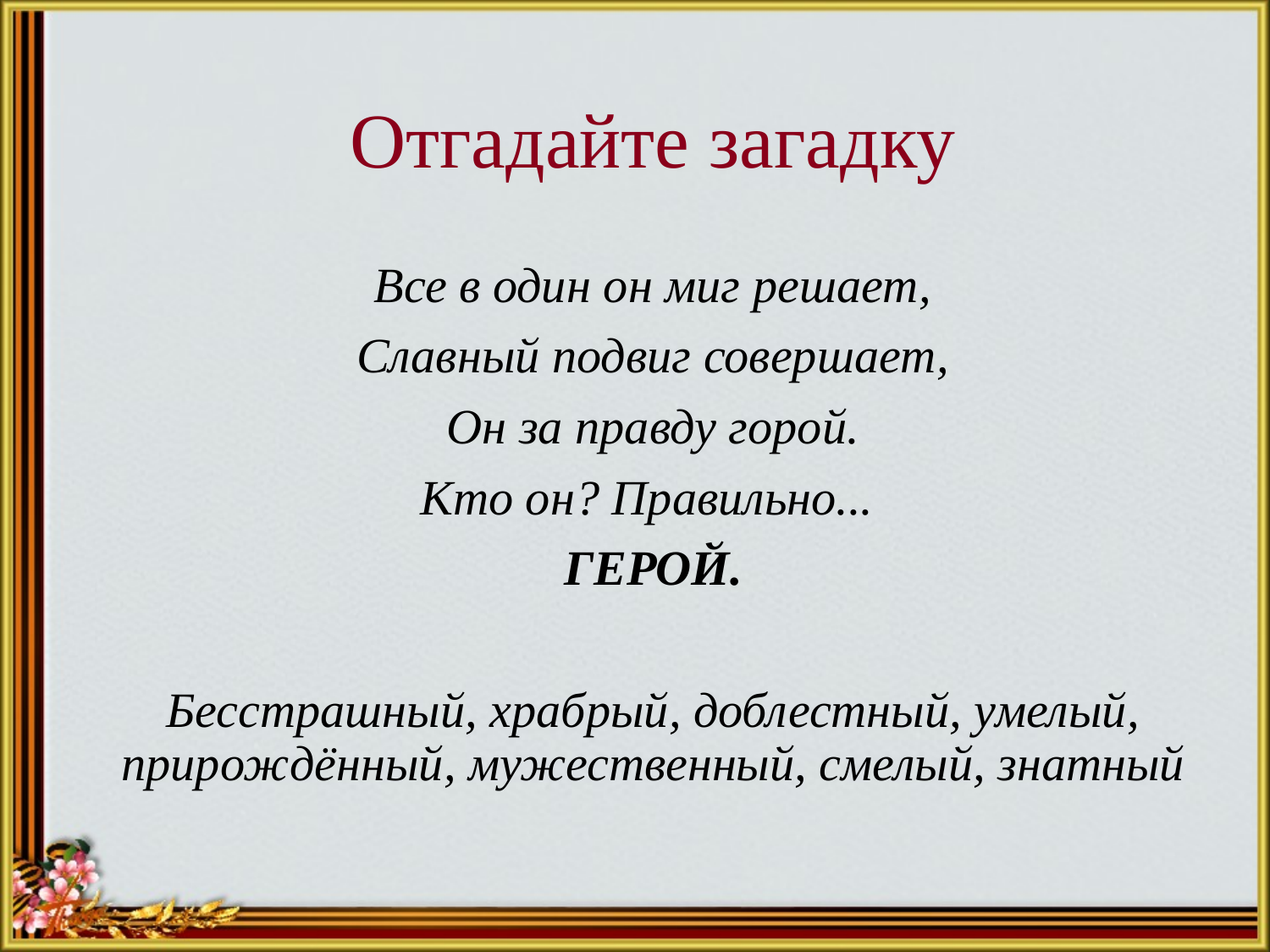

# Отгадайте загадку
Все в один он миг решает,
Славный подвиг совершает,
Он за правду горой.
Кто он? Правильно...
ГЕРОЙ.

Бесстрашный, храбрый, доблестный, умелый, прирождённый, мужественный, смелый, знатный